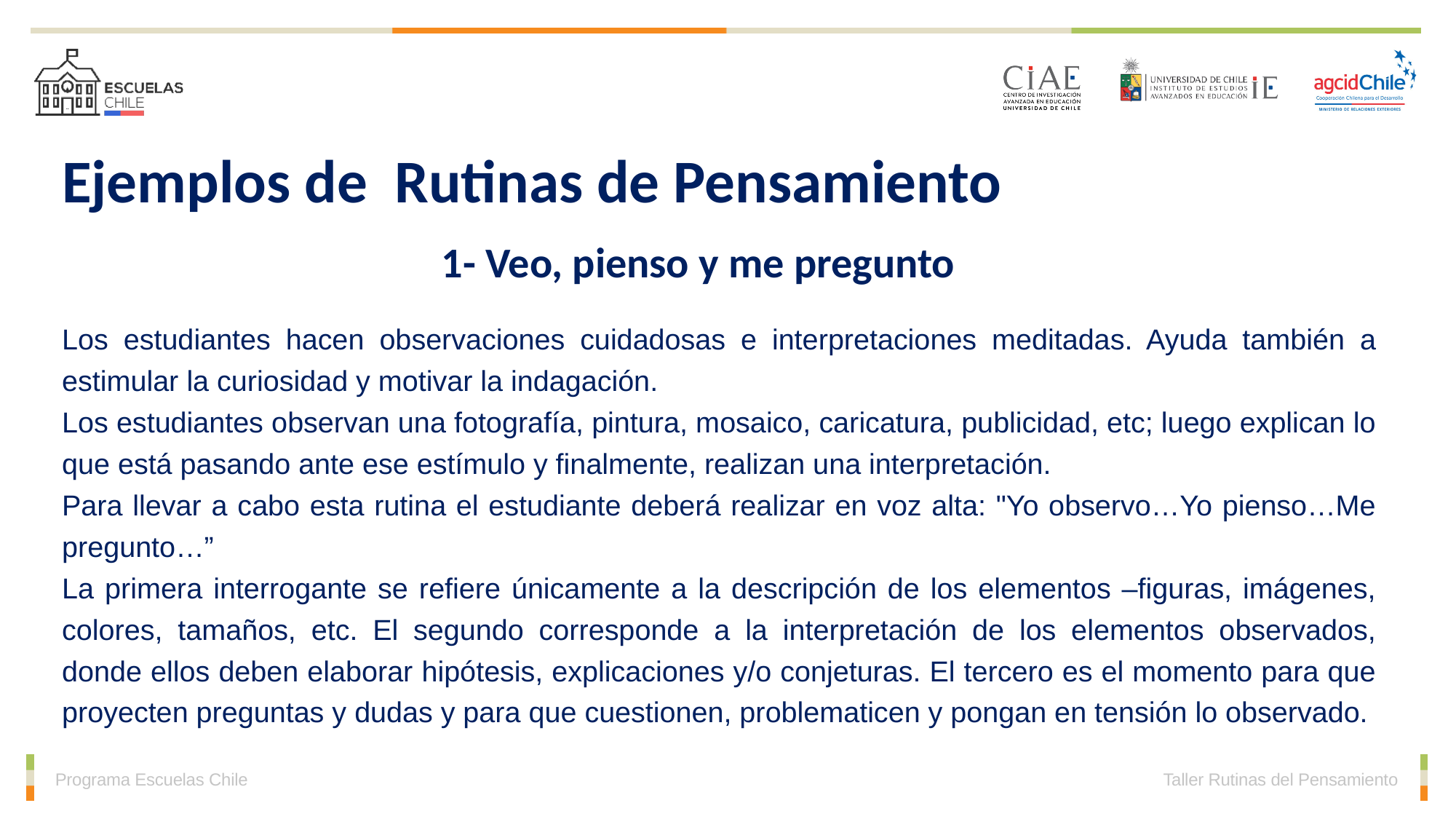

Ejemplos de  Rutinas de Pensamiento
1- Veo, pienso y me pregunto
Los estudiantes hacen observaciones cuidadosas e interpretaciones meditadas. Ayuda también a estimular la curiosidad y motivar la indagación.
Los estudiantes observan una fotografía, pintura, mosaico, caricatura, publicidad, etc; luego explican lo que está pasando ante ese estímulo y finalmente, realizan una interpretación.
Para llevar a cabo esta rutina el estudiante deberá realizar en voz alta: "Yo observo…Yo pienso…Me pregunto…”
La primera interrogante se refiere únicamente a la descripción de los elementos –figuras, imágenes, colores, tamaños, etc. El segundo corresponde a la interpretación de los elementos observados, donde ellos deben elaborar hipótesis, explicaciones y/o conjeturas. El tercero es el momento para que proyecten preguntas y dudas y para que cuestionen, problematicen y pongan en tensión lo observado.